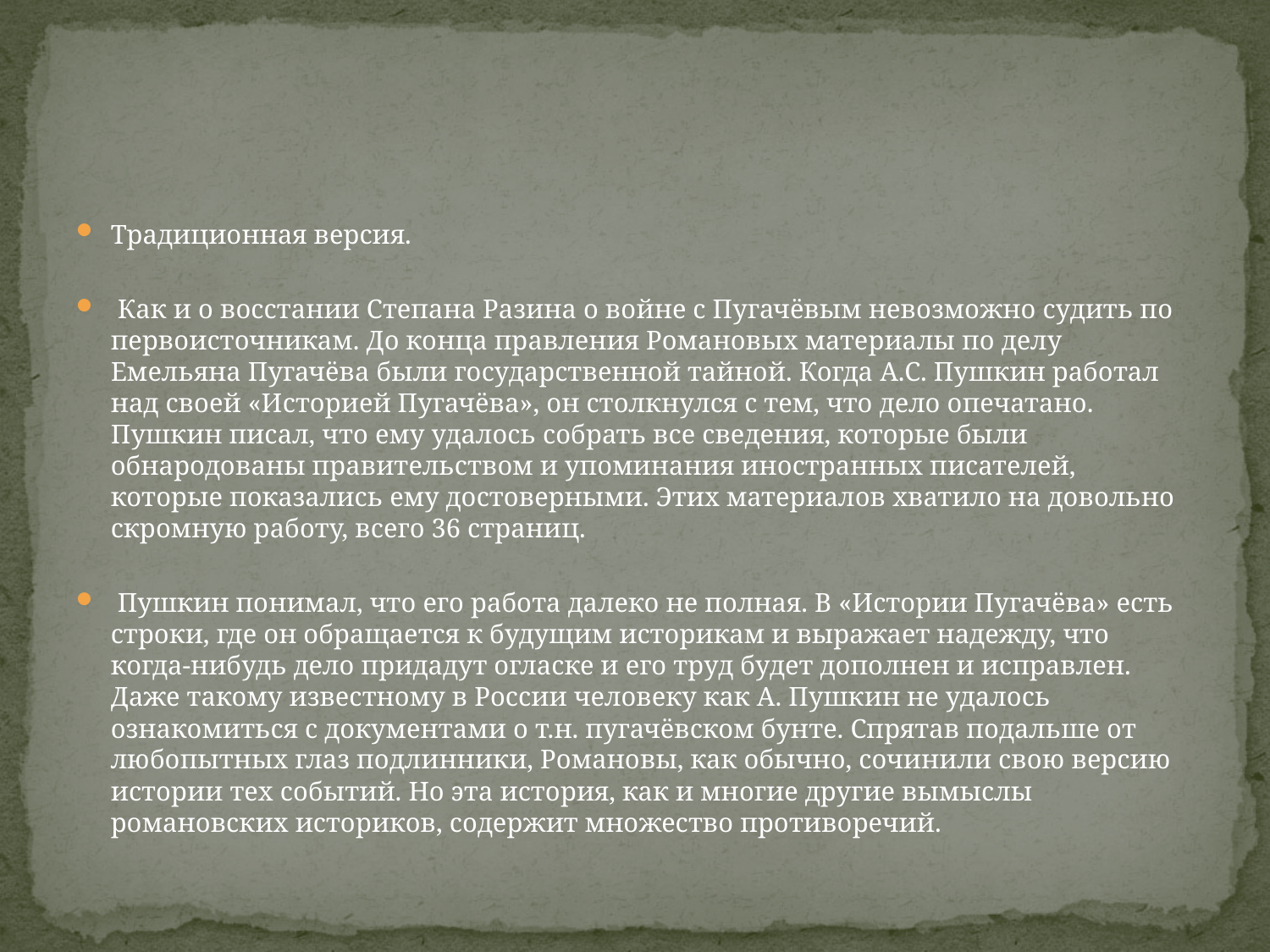

#
Традиционная версия.

 Как и о восстании Степана Разина о войне с Пугачёвым невозможно судить по первоисточникам. До конца правления Романовых материалы по делу Емельяна Пугачёва были государственной тайной. Когда А.С. Пушкин работал над своей «Историей Пугачёва», он столкнулся с тем, что дело опечатано. Пушкин писал, что ему удалось собрать все сведения, которые были обнародованы правительством и упоминания иностранных писателей, которые показались ему достоверными. Этих материалов хватило на довольно скромную работу, всего 36 страниц.

 Пушкин понимал, что его работа далеко не полная. В «Истории Пугачёва» есть строки, где он обращается к будущим историкам и выражает надежду, что когда-нибудь дело придадут огласке и его труд будет дополнен и исправлен. Даже такому известному в России человеку как А. Пушкин не удалось ознакомиться с документами о т.н. пугачёвском бунте. Спрятав подальше от любопытных глаз подлинники, Романовы, как обычно, сочинили свою версию истории тех событий. Но эта история, как и многие другие вымыслы романовских историков, содержит множество противоречий.